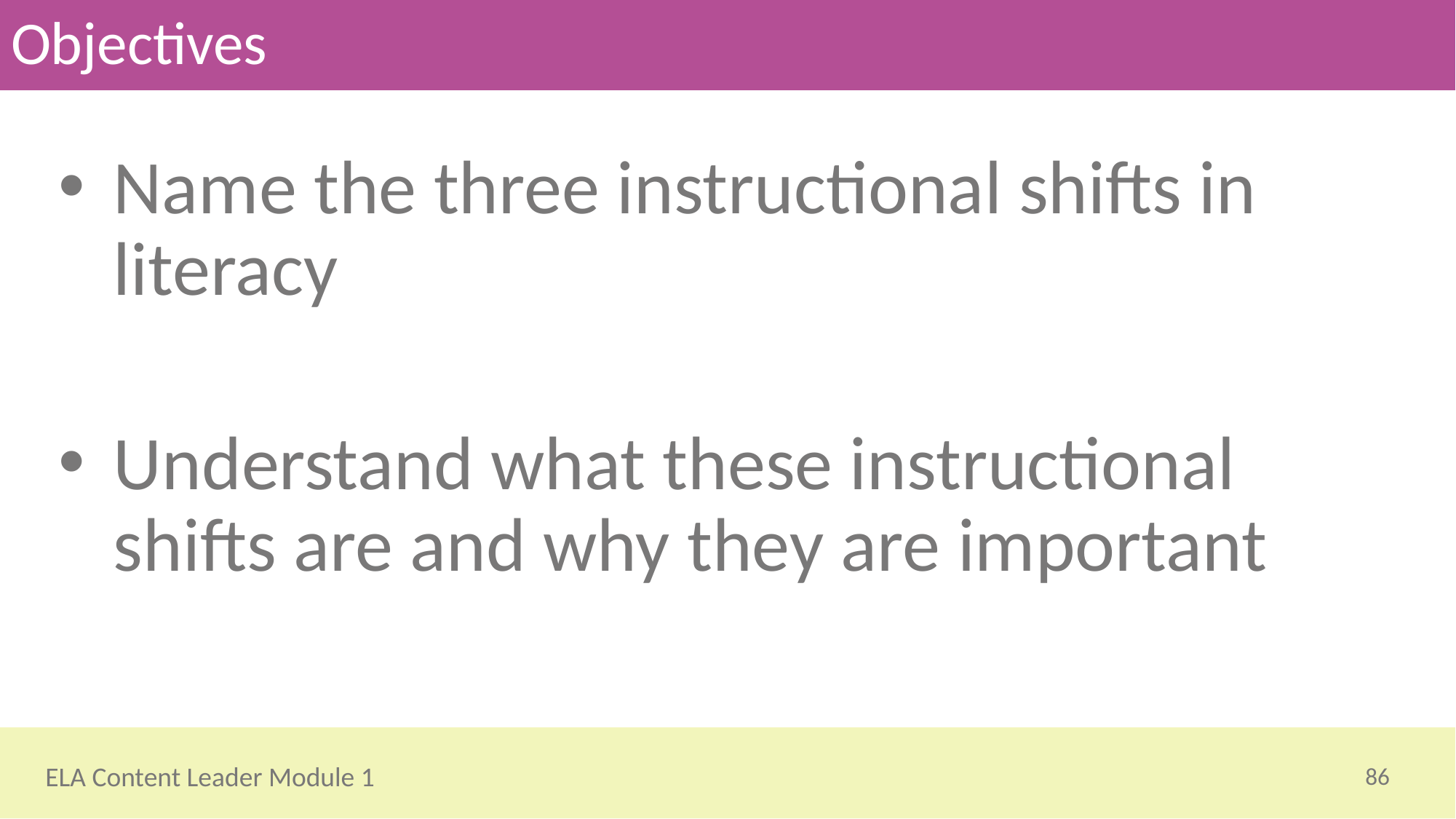

# Objectives
Name the three instructional shifts in literacy

Understand what these instructional shifts are and why they are important
86